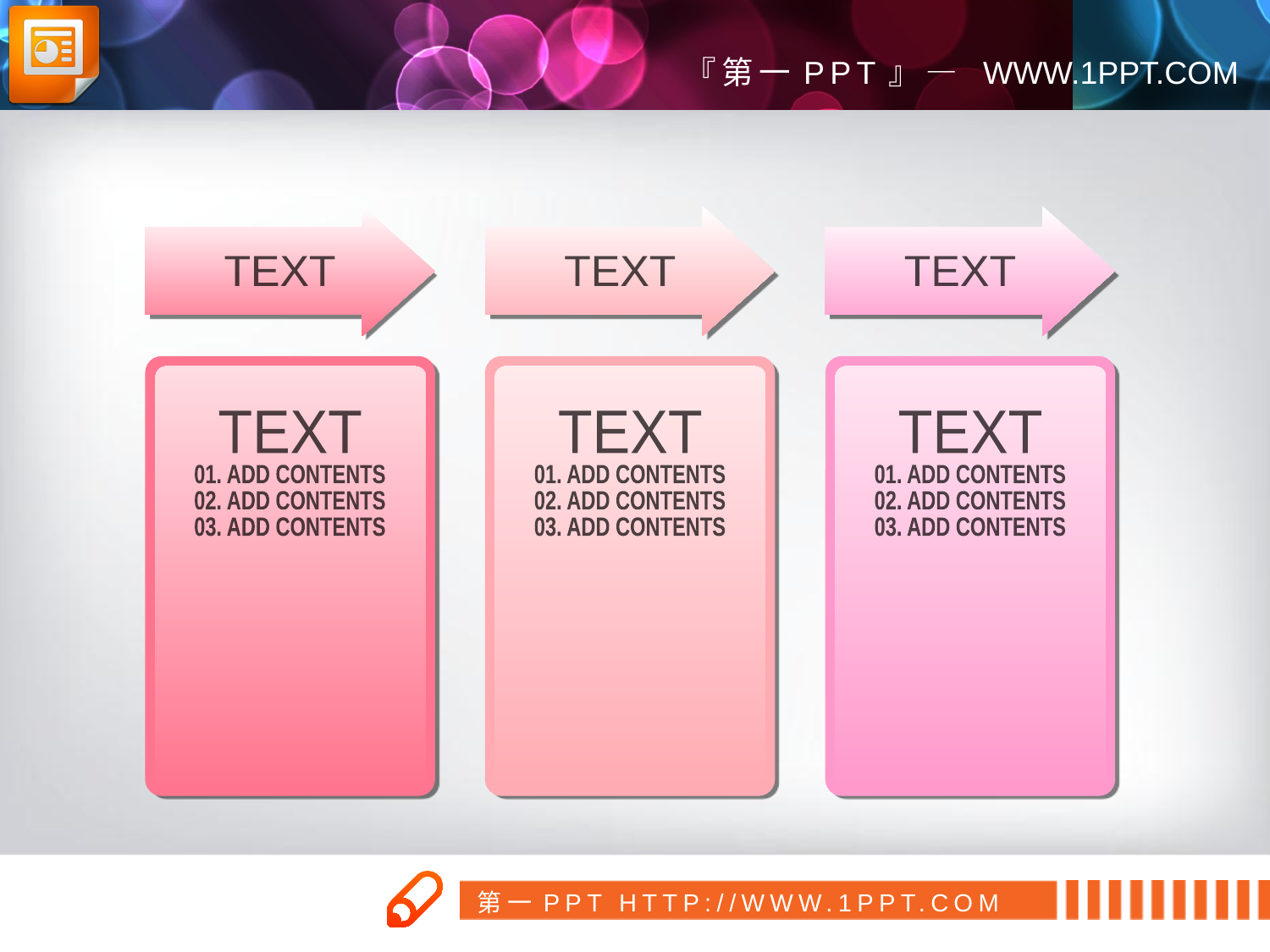

TEXT

TEXT
01. ADD CONTENTS
02. ADD CONTENTS
03. ADD CONTENTS

TEXT

TEXT
01. ADD CONTENTS
02. ADD CONTENTS
03. ADD CONTENTS

TEXT

TEXT
01. ADD CONTENTS
02. ADD CONTENTS
03. ADD CONTENTS